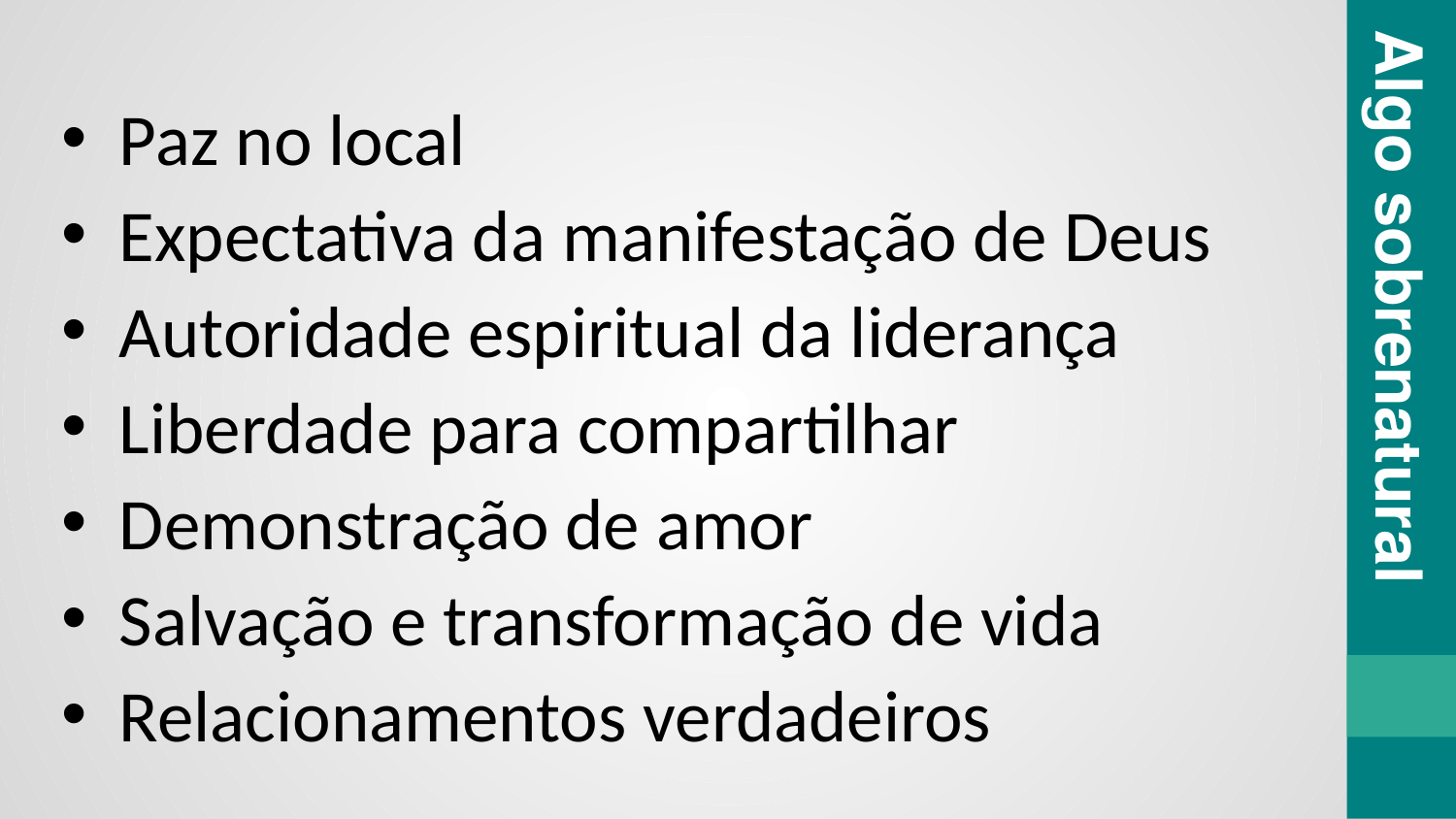

Paz no local
Expectativa da manifestação de Deus
Autoridade espiritual da liderança
Liberdade para compartilhar
Demonstração de amor
Salvação e transformação de vida
Relacionamentos verdadeiros
Algo sobrenatural